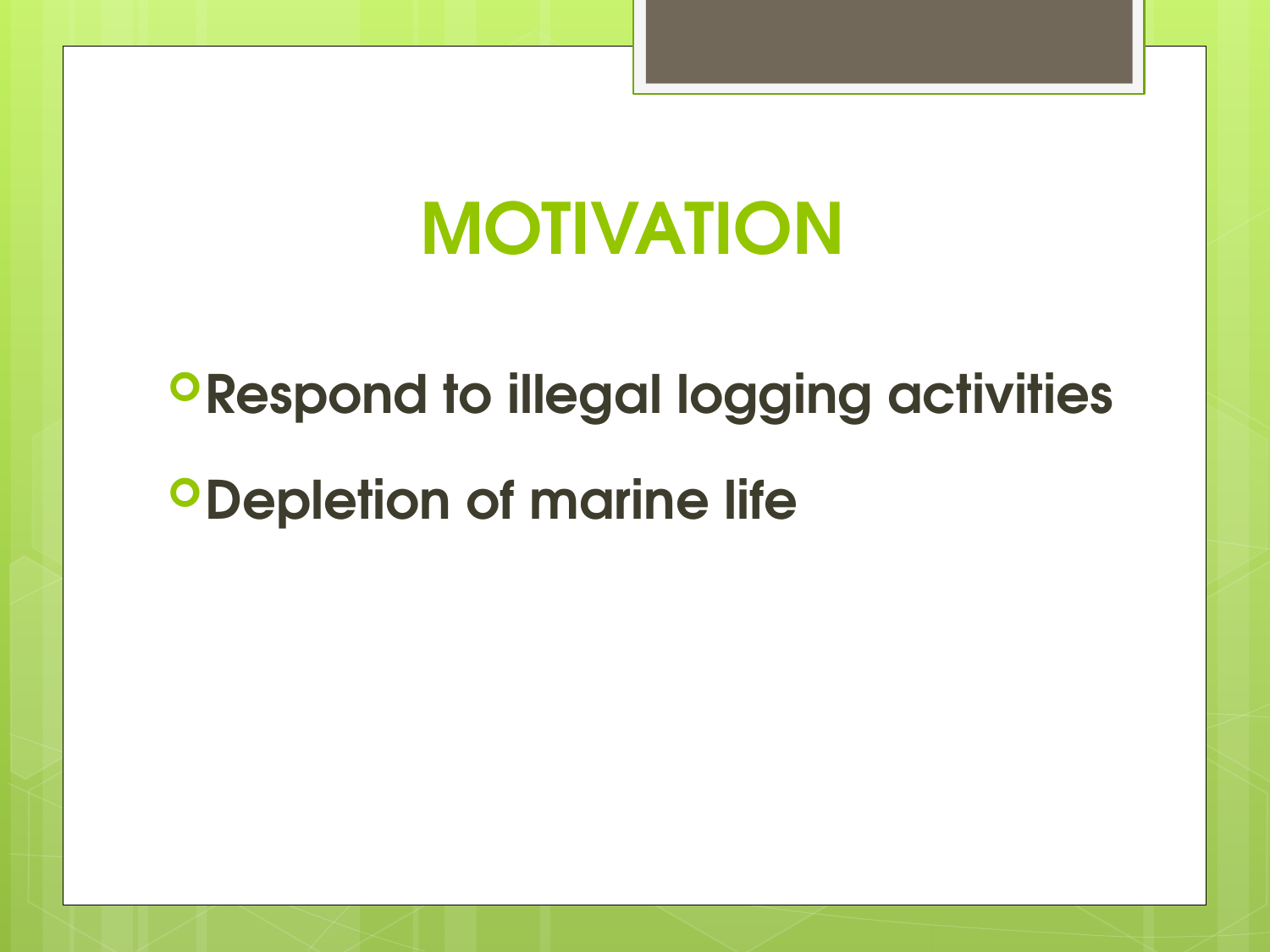

# MOTIVATION
Respond to illegal logging activities
Depletion of marine life